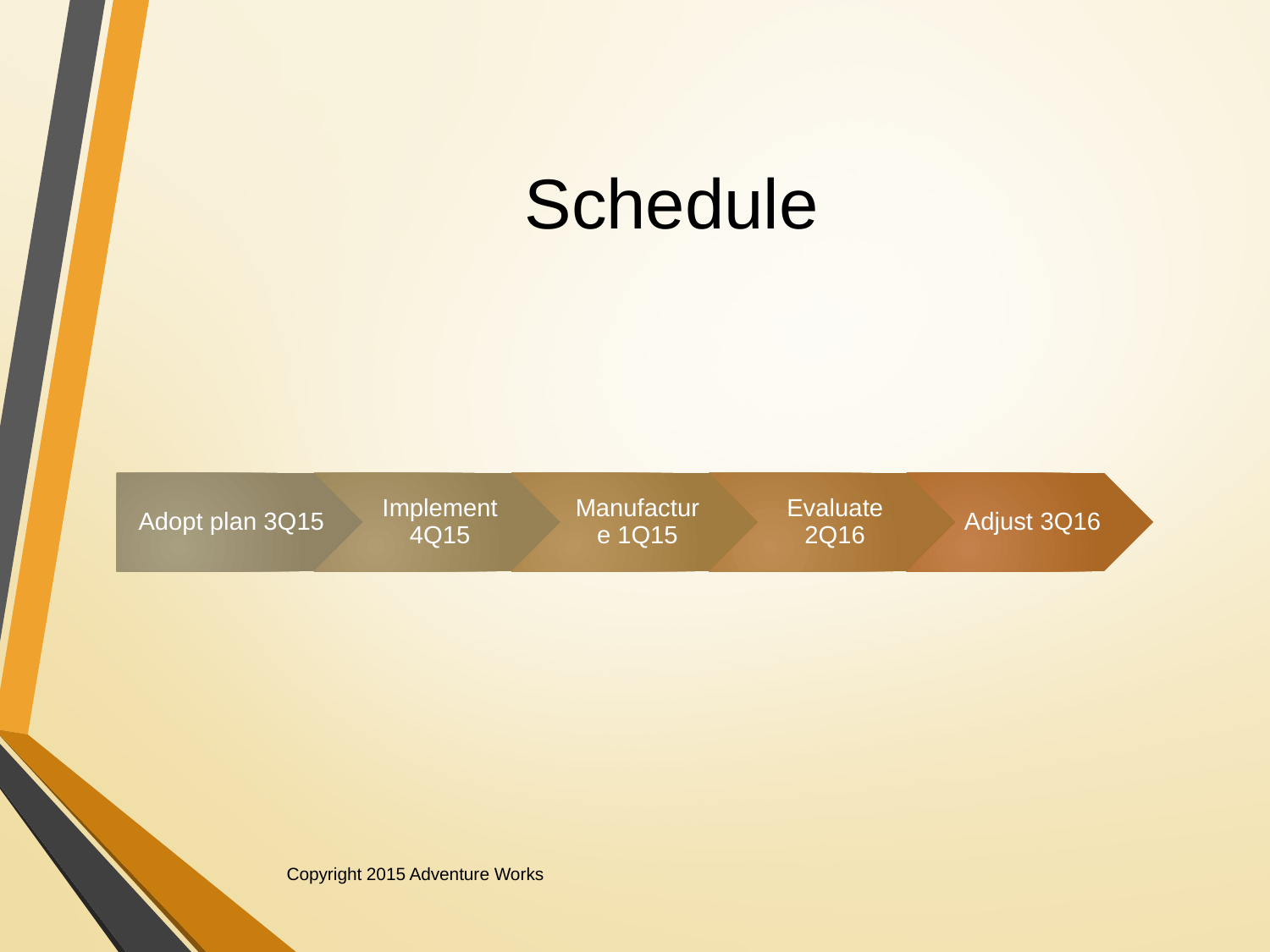

# Schedule
Adopt plan 3Q15
Implement 4Q15
Manufacture 1Q15
Evaluate 2Q16
Adjust 3Q16
Copyright 2015 Adventure Works